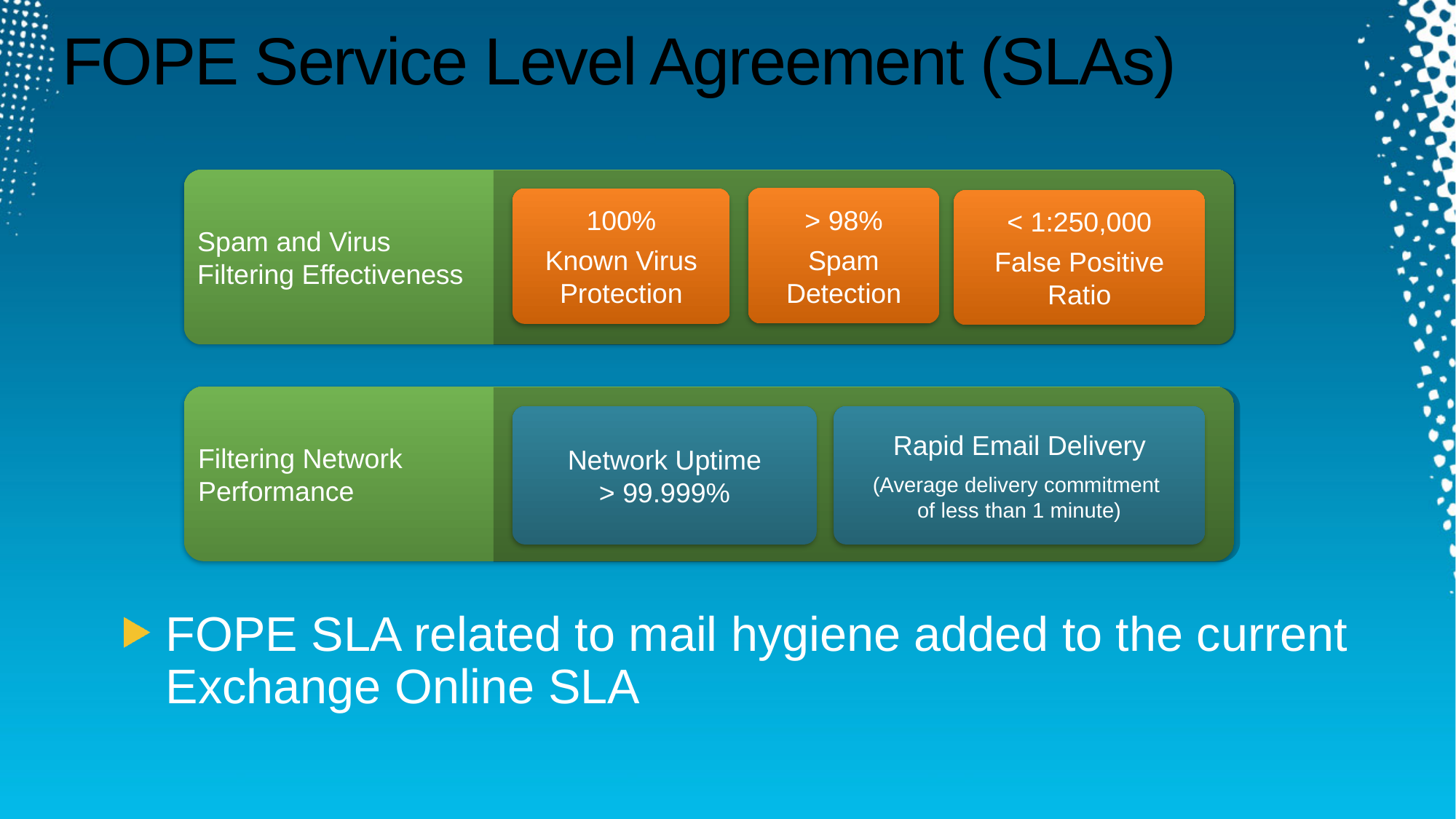

# FOPE Service Level Agreement (SLAs)

Spam and Virus
Filtering Effectiveness
> 98%
Spam
Detection
100%
Known Virus
Protection
< 1:250,000
False Positive Ratio
Filtering Network
Performance
Network Uptime
> 99.999%
Rapid Email Delivery
(Average delivery commitment
of less than 1 minute)
FOPE SLA related to mail hygiene added to the current  Exchange Online SLA